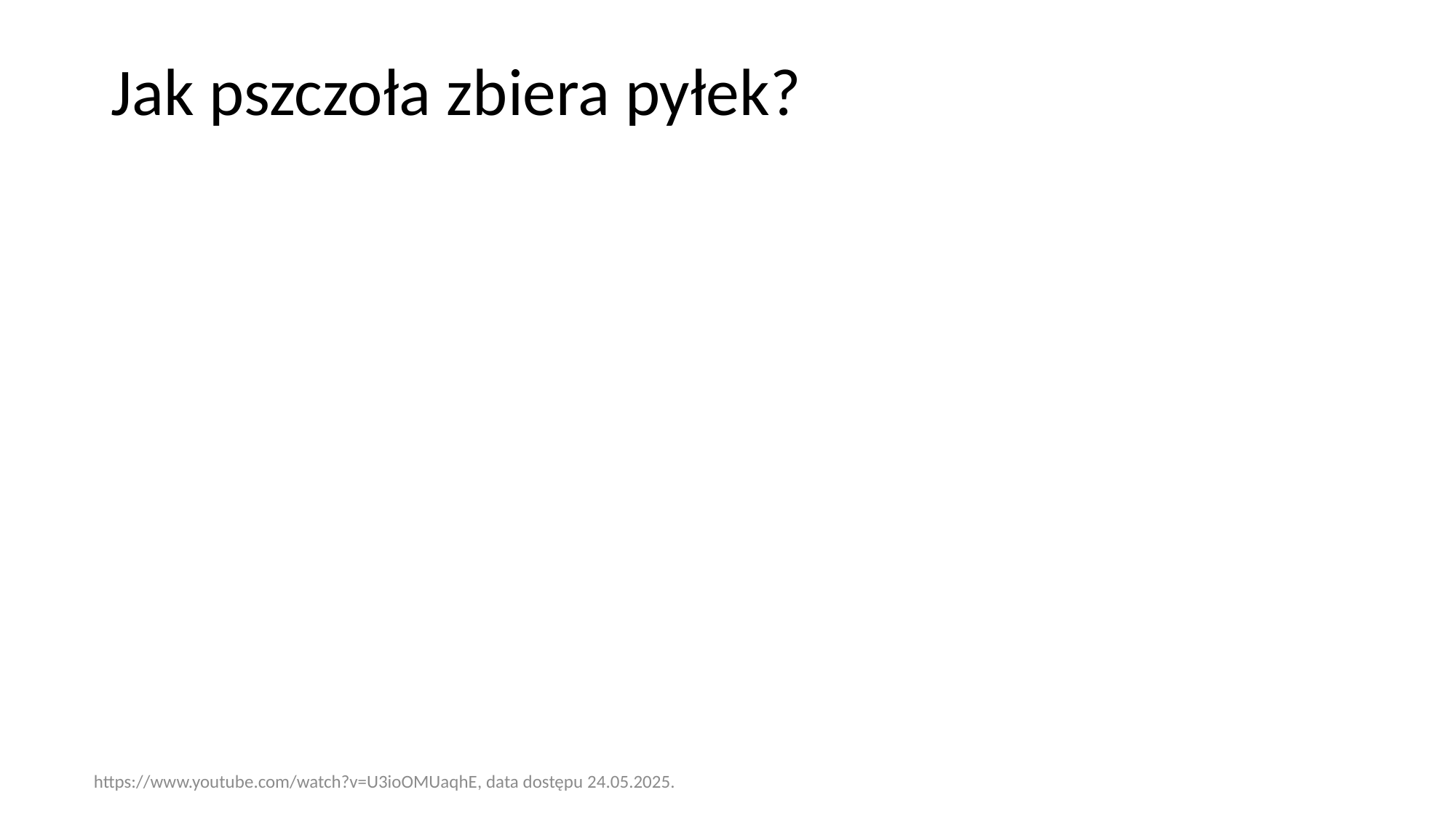

# Jak pszczoła zbiera pyłek?
https://www.youtube.com/watch?v=U3ioOMUaqhE, data dostępu 24.05.2025.